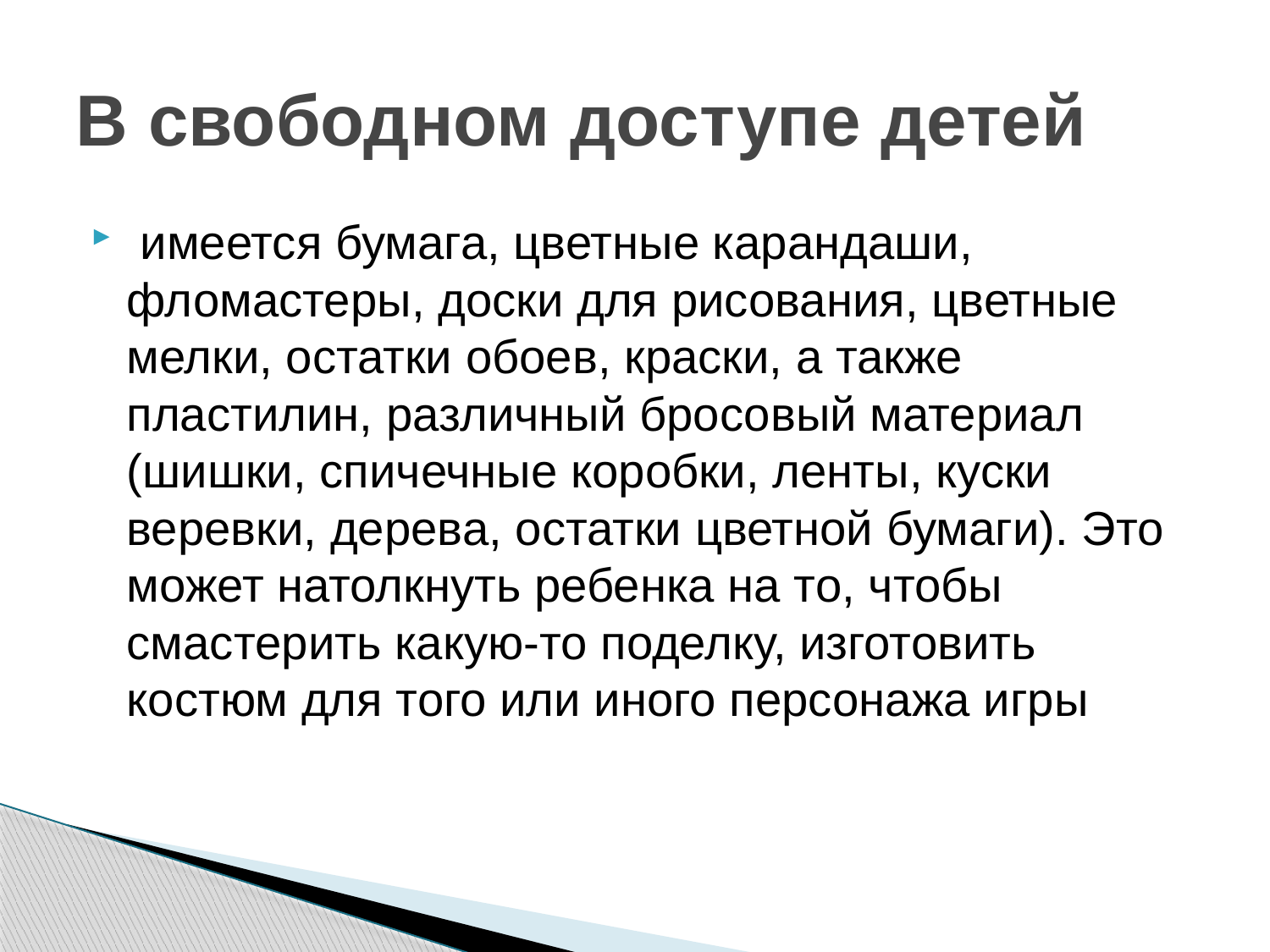

# В свободном доступе детей
 имеется бумага, цветные карандаши, фломастеры, доски для рисования, цветные мелки, остатки обоев, краски, а также пластилин, различный бросовый материал (шишки, спичечные коробки, ленты, куски веревки, дерева, остатки цветной бумаги). Это может натолкнуть ребенка на то, чтобы смастерить какую-то поделку, изготовить костюм для того или иного персонажа игры